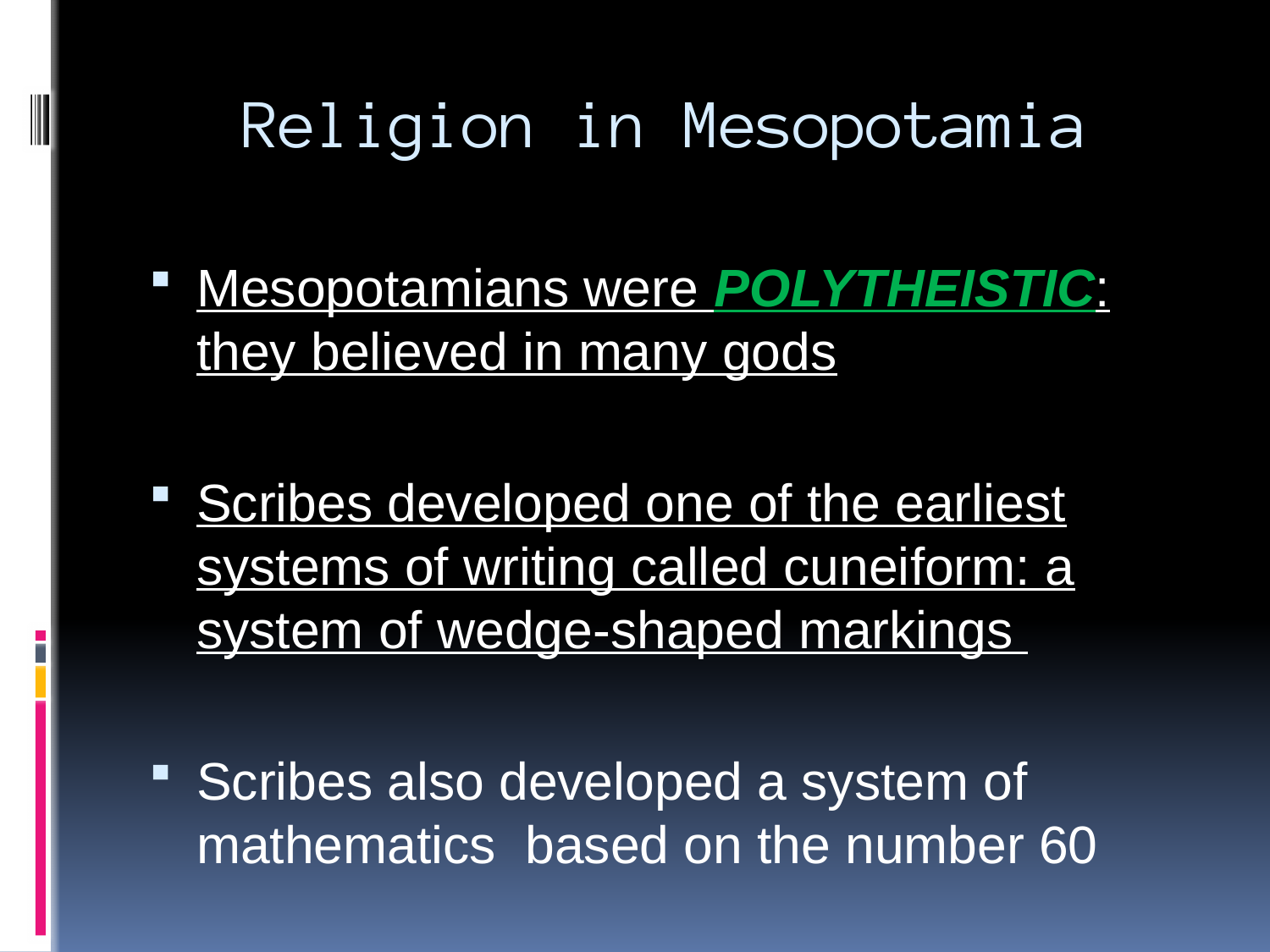

# Religion in Mesopotamia
Mesopotamians were POLYTHEISTIC: they believed in many gods

Scribes developed one of the earliest systems of writing called cuneiform: a system of wedge-shaped markings

Scribes also developed a system of mathematics  based on the number 60